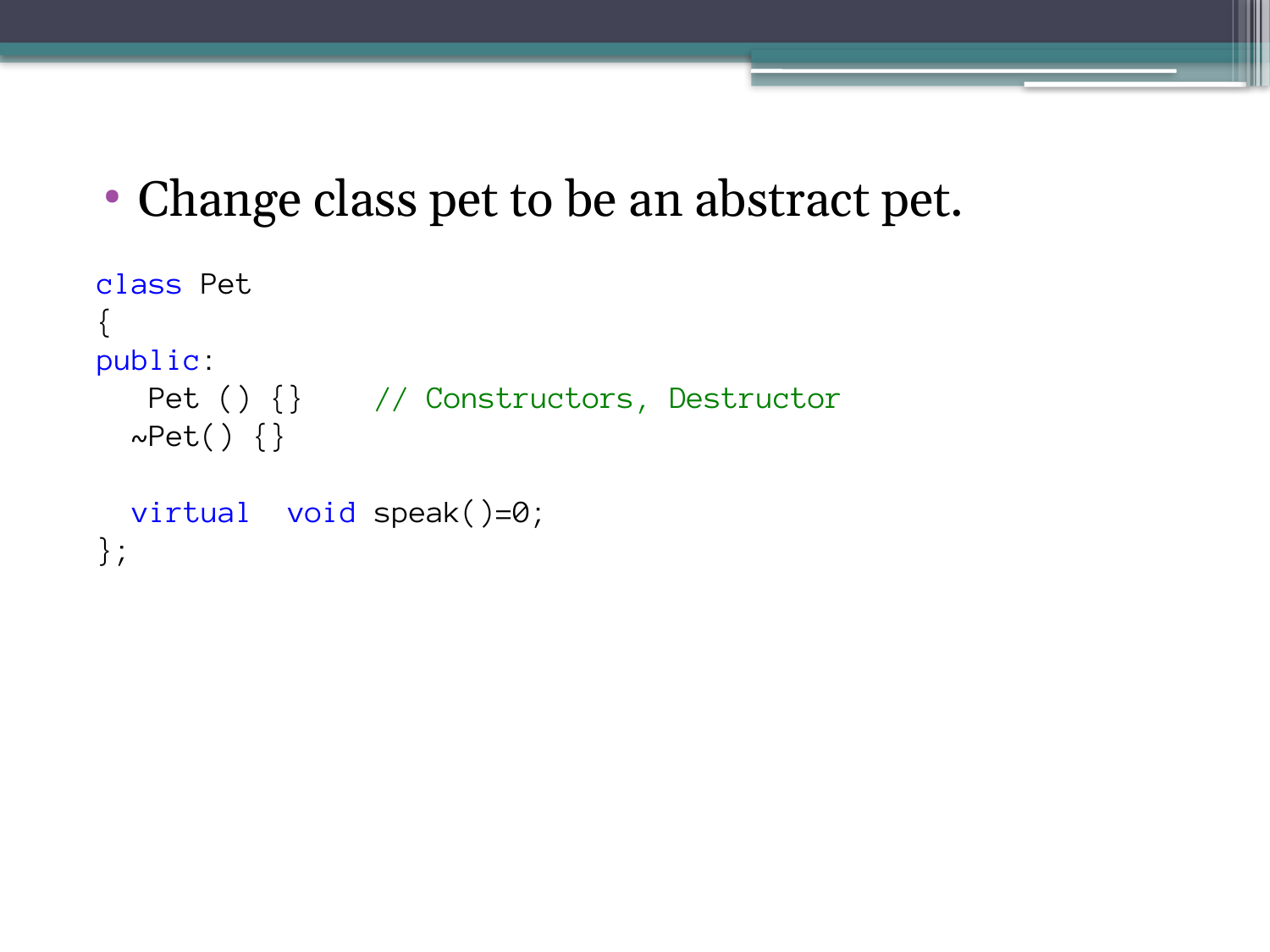

Change class pet to be an abstract pet.
class Pet
{
public:
   Pet () {}    // Constructors, Destructor
  ~Pet() {}

  virtual  void speak()=0;
};